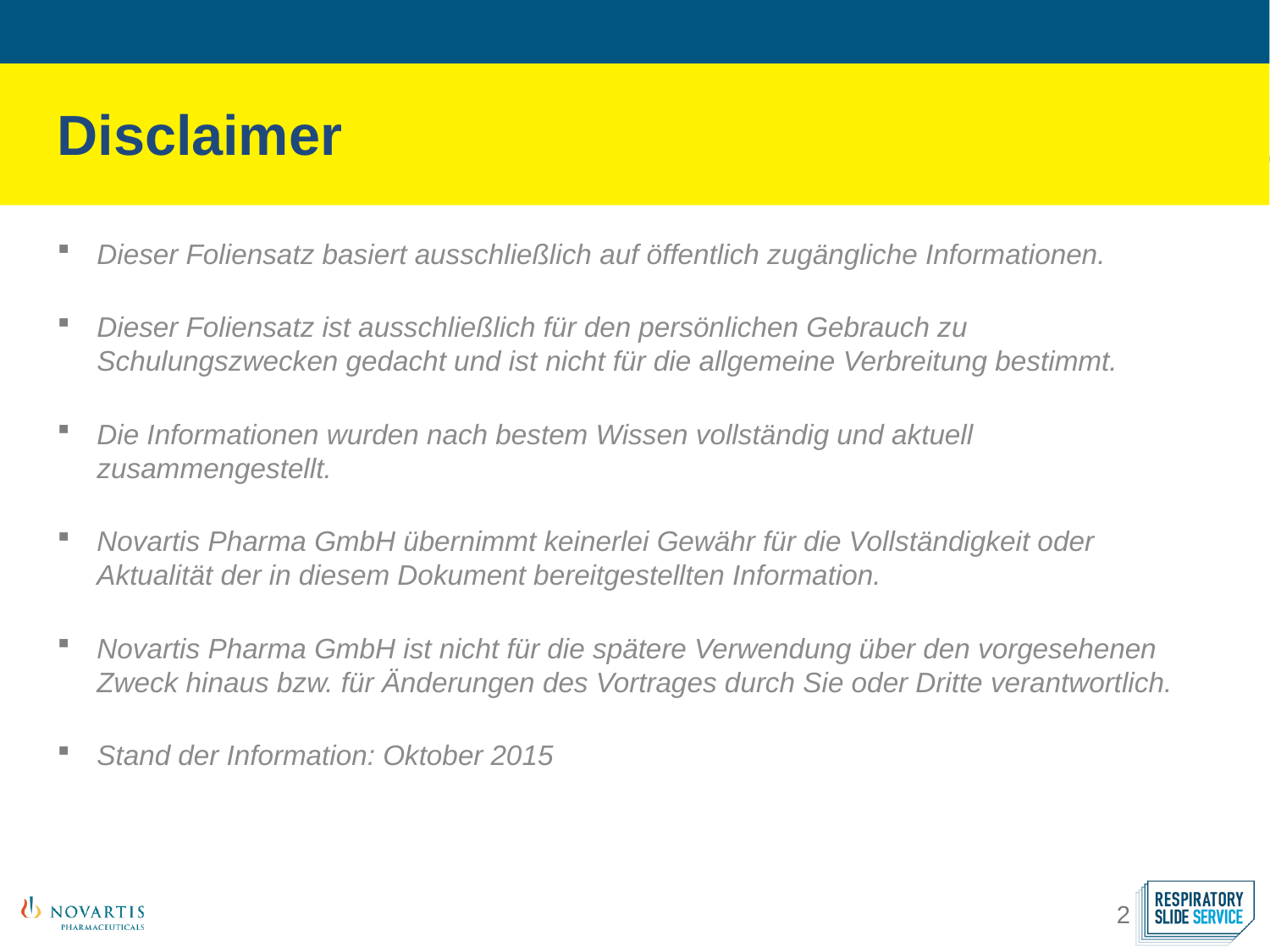

Disclaimer
Dieser Foliensatz basiert ausschließlich auf öffentlich zugängliche Informationen.
Dieser Foliensatz ist ausschließlich für den persönlichen Gebrauch zu Schulungszwecken gedacht und ist nicht für die allgemeine Verbreitung bestimmt.
Die Informationen wurden nach bestem Wissen vollständig und aktuell zusammengestellt.
Novartis Pharma GmbH übernimmt keinerlei Gewähr für die Vollständigkeit oder Aktualität der in diesem Dokument bereitgestellten Information.
Novartis Pharma GmbH ist nicht für die spätere Verwendung über den vorgesehenen Zweck hinaus bzw. für Änderungen des Vortrages durch Sie oder Dritte verantwortlich.
Stand der Information: Oktober 2015